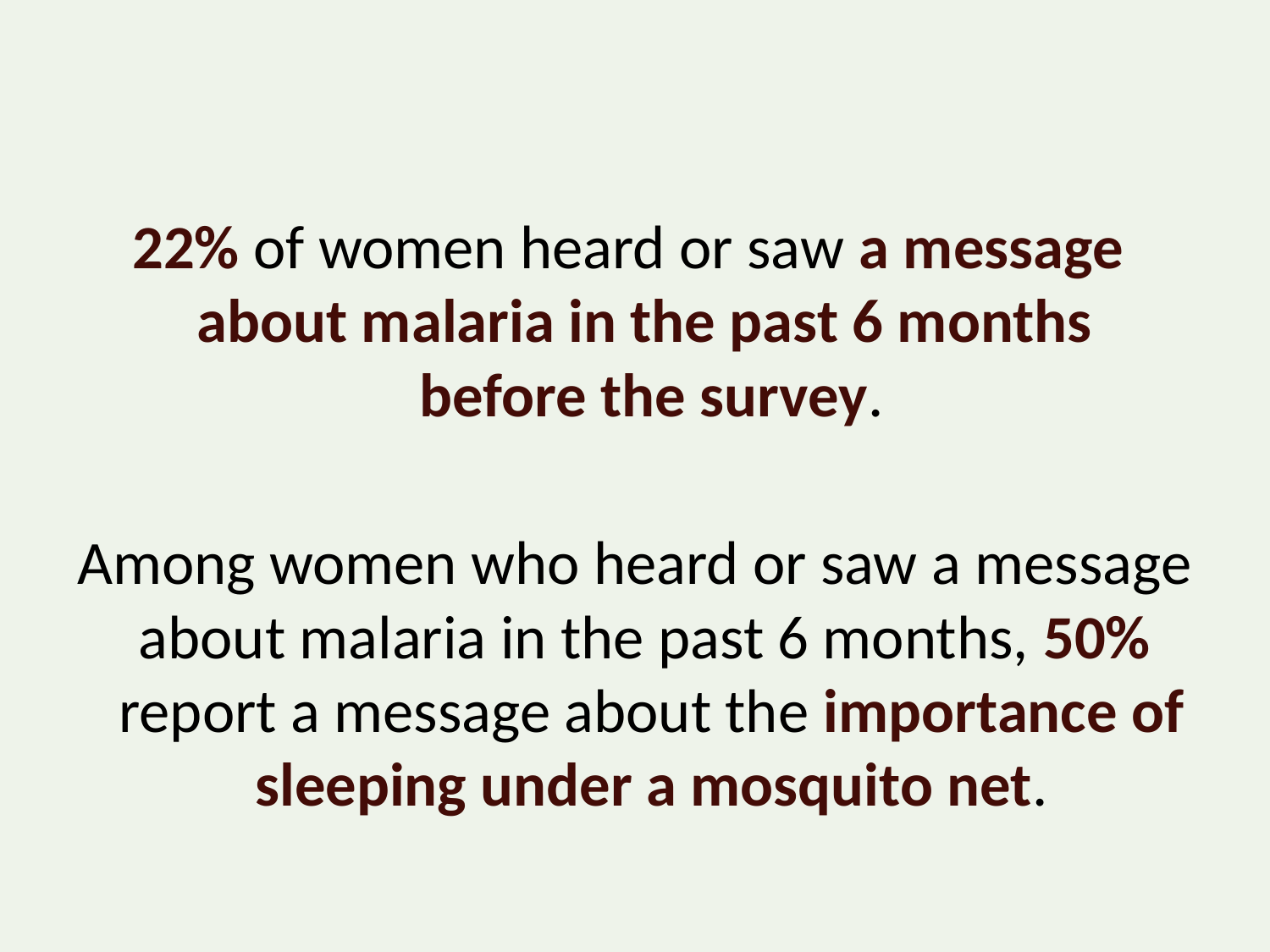

22% of women heard or saw a message
about malaria in the past 6 months
before the survey.

Among women who heard or saw a message about malaria in the past 6 months, 50%  report a message about the importance of sleeping under a mosquito net.